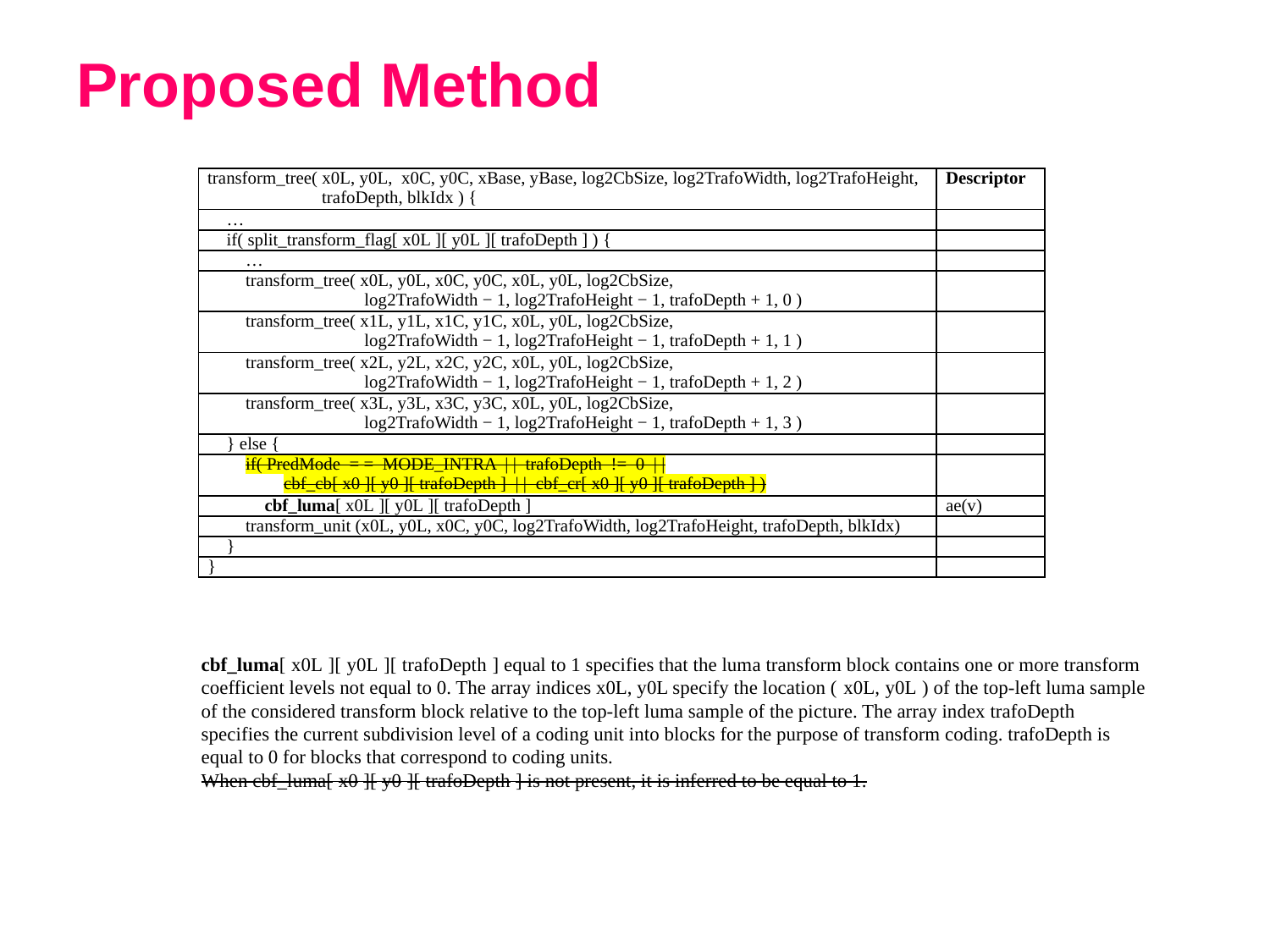

# Proposed Method
| transform\_tree( x0L, y0L,  x0C, y0C, xBase, yBase, log2CbSize, log2TrafoWidth, log2TrafoHeight, trafoDepth, blkIdx ) { | Descriptor |
| --- | --- |
| … |  |
| if( split\_transform\_flag[ x0L ][ y0L ][ trafoDepth ] ) { |  |
| … |  |
| transform\_tree( x0L, y0L, x0C, y0C, x0L, y0L, log2CbSize,  log2TrafoWidth − 1, log2TrafoHeight − 1, trafoDepth + 1, 0 ) |  |
| transform\_tree( x1L, y1L, x1C, y1C, x0L, y0L, log2CbSize,  log2TrafoWidth − 1, log2TrafoHeight − 1, trafoDepth + 1, 1 ) |  |
| transform\_tree( x2L, y2L, x2C, y2C, x0L, y0L, log2CbSize,  log2TrafoWidth − 1, log2TrafoHeight − 1, trafoDepth + 1, 2 ) |  |
| transform\_tree( x3L, y3L, x3C, y3C, x0L, y0L, log2CbSize,  log2TrafoWidth − 1, log2TrafoHeight − 1, trafoDepth + 1, 3 ) |  |
| } else { |  |
| if( PredMode = = MODE\_INTRA | | trafoDepth != 0 | | cbf\_cb[ x0 ][ y0 ][ trafoDepth ] | | cbf\_cr[ x0 ][ y0 ][ trafoDepth ] ) |  |
| cbf\_luma[ x0L ][ y0L ][ trafoDepth ] | ae(v) |
| transform\_unit (x0L, y0L, x0C, y0C, log2TrafoWidth, log2TrafoHeight, trafoDepth, blkIdx) |  |
| } |  |
| } |  |
cbf_luma[ x0L ][ y0L ][ trafoDepth ] equal to 1 specifies that the luma transform block contains one or more transform coefficient levels not equal to 0. The array indices x0L, y0L specify the location ( x0L, y0L ) of the top-left luma sample of the considered transform block relative to the top-left luma sample of the picture. The array index trafoDepth specifies the current subdivision level of a coding unit into blocks for the purpose of transform coding. trafoDepth is equal to 0 for blocks that correspond to coding units.
When cbf_luma[ x0 ][ y0 ][ trafoDepth ] is not present, it is inferred to be equal to 1.